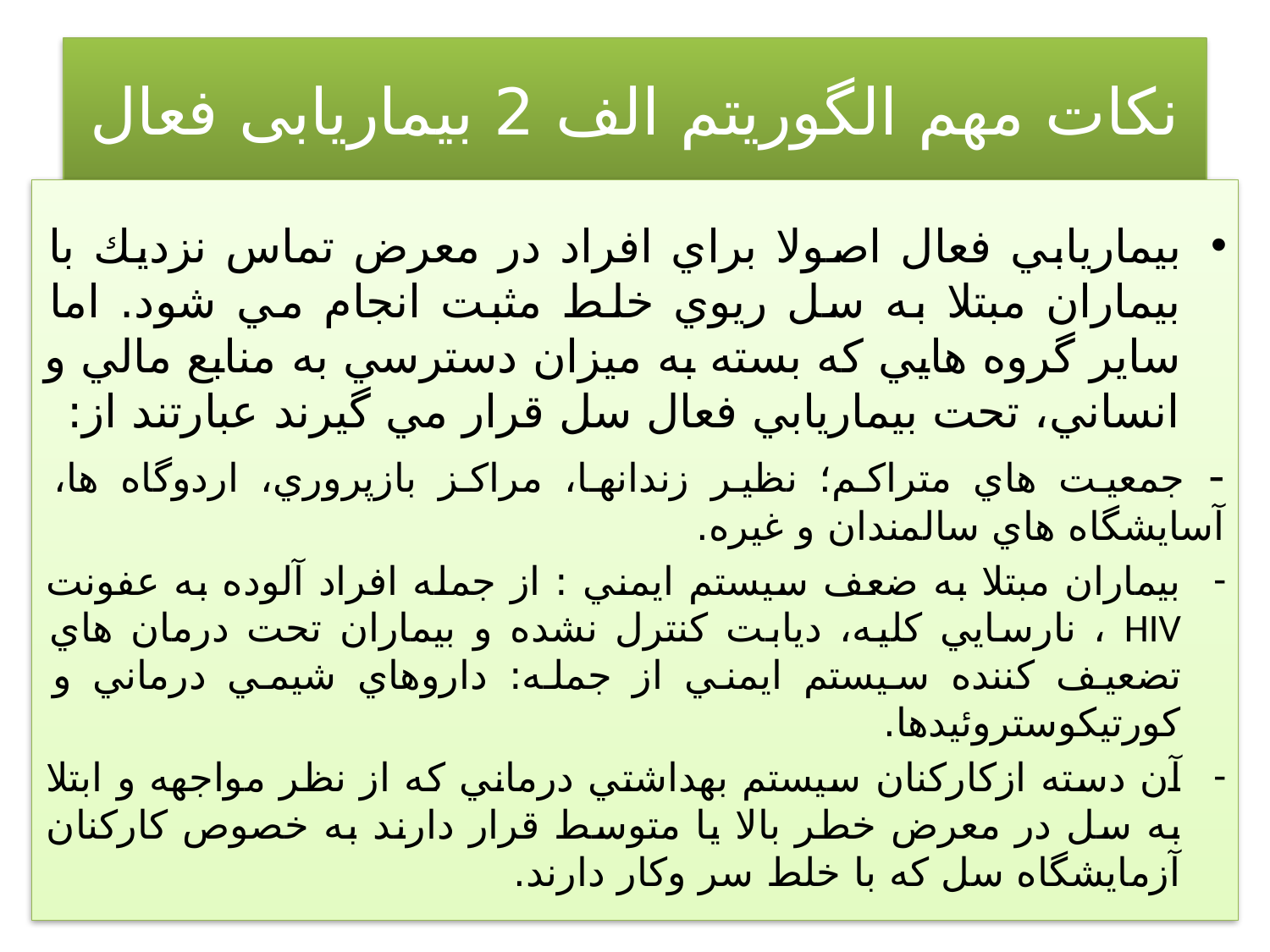

# نکات مهم الگوریتم الف 2 بیماریابی فعال

بيماريابي فعال اصولا براي افراد در معرض تماس نزديك با بيماران مبتلا به سل ريوي خلط مثبت انجام مي شود. اما ساير گروه هايي كه بسته به ميزان دسترسي به منابع مالي و انساني، تحت بيماريابي فعال سل قرار مي گيرند عبارتند از:
- جمعيت هاي متراكم؛ نظير زندانها، مراكز بازپروري، اردوگاه ها، آسايشگاه هاي سالمندان و غيره.
بيماران مبتلا به ضعف سيستم ايمني : از جمله افراد آلوده به عفونت HIV ، نارسايي كليه، ديابت كنترل نشده و بيماران تحت درمان هاي تضعيف كننده سيستم ايمني از جمله: داروهاي شيمي درماني و كورتيكوستروئيدها.
آن دسته ازكاركنان سيستم بهداشتي درماني كه از نظر مواجهه و ابتلا به سل در معرض خطر بالا يا متوسط قرار دارند به خصوص كاركنان آزمايشگاه سل كه با خلط سر وكار دارند.